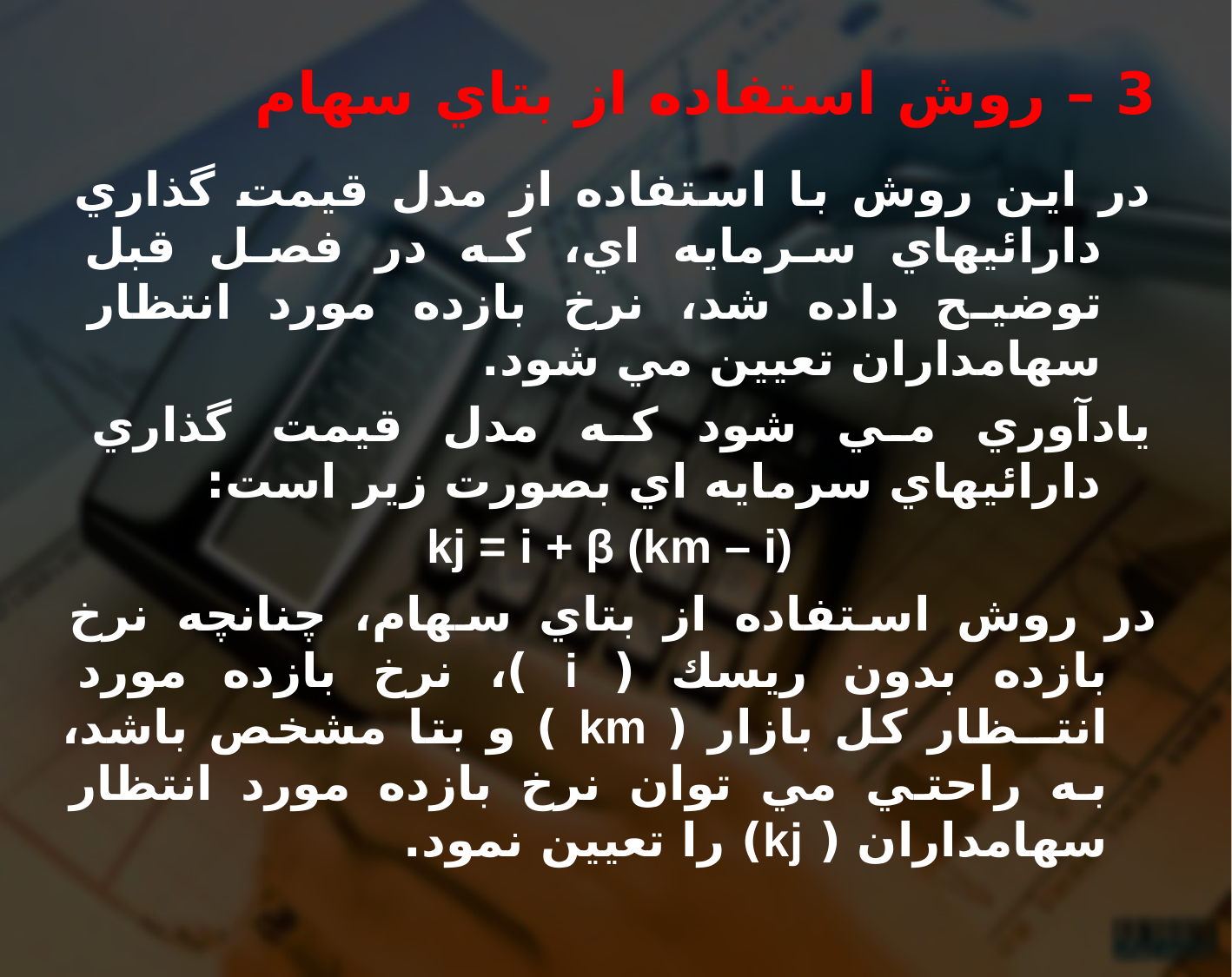

# 3 – روش استفاده از بتاي سهام
در اين روش با استفاده از مدل قيمت گذاري دارائيهاي سرمايه اي، كه در فصل قبل توضيح داده شد، نرخ بازده مورد انتظار سهامداران تعيين مي شود.
يادآوري مي شود كه مدل قيمت گذاري دارائيهاي سرمايه اي بصورت زير است:
kj = i + β (km – i)
در روش استفاده از بتاي سهام، چنانچه نرخ بازده بدون ريسك ( i )، نرخ بازده مورد انتــظار كل بازار ( km ) و بتا مشخص باشد، به راحتي مي توان نرخ بازده مورد انتظار سهامداران ( kj) را تعيين نمود.